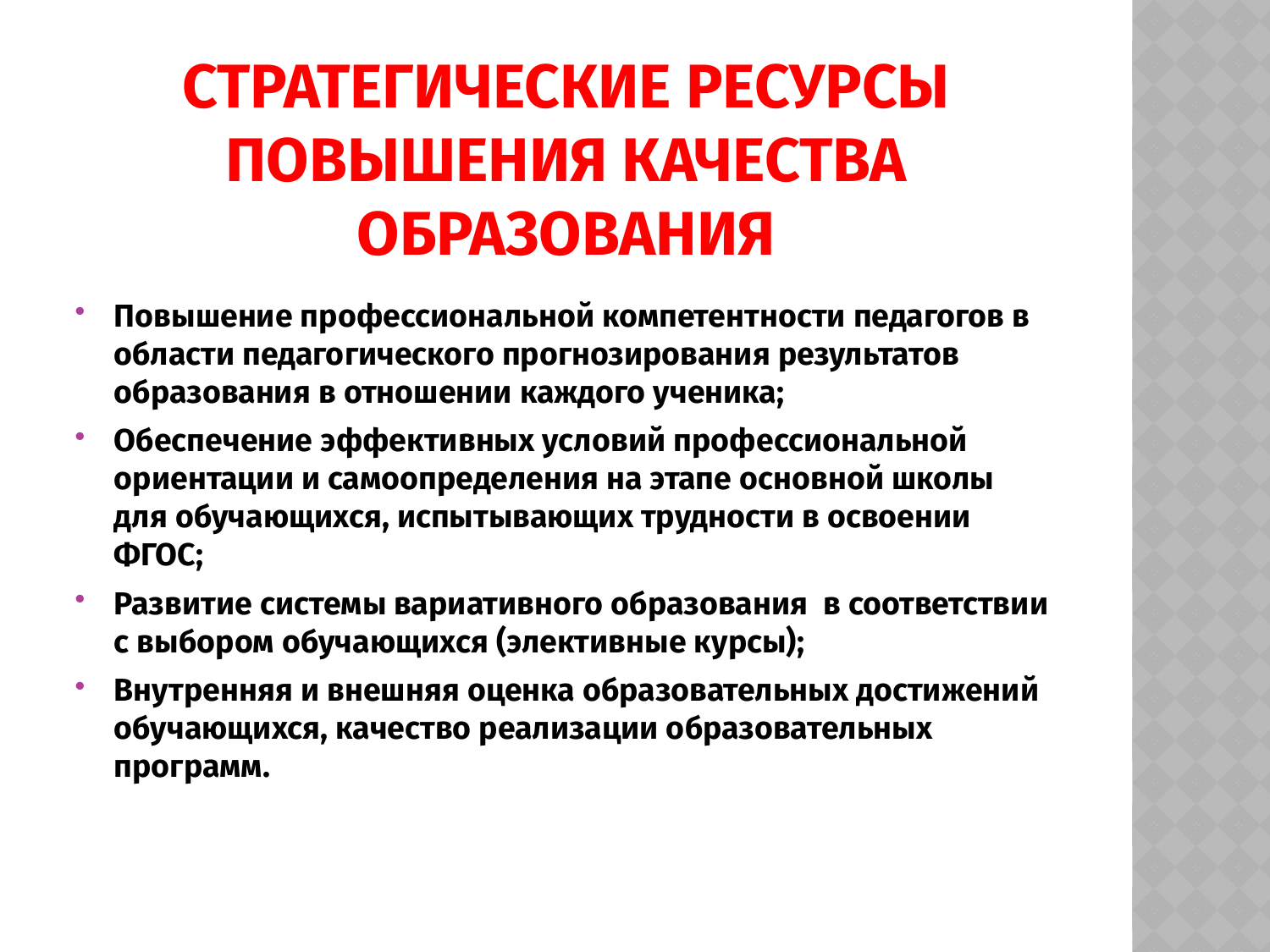

# Стратегические ресурсы повышения качества образования

Повышение профессиональной компетентности педагогов в области педагогического прогнозирования результатов образования в отношении каждого ученика;
Обеспечение эффективных условий профессиональной ориентации и самоопределения на этапе основной школы для обучающихся, испытывающих трудности в освоении ФГОС;
Развитие системы вариативного образования  в соответствии с выбором обучающихся (элективные курсы);
Внутренняя и внешняя оценка образовательных достижений обучающихся, качество реализации образовательных программ.